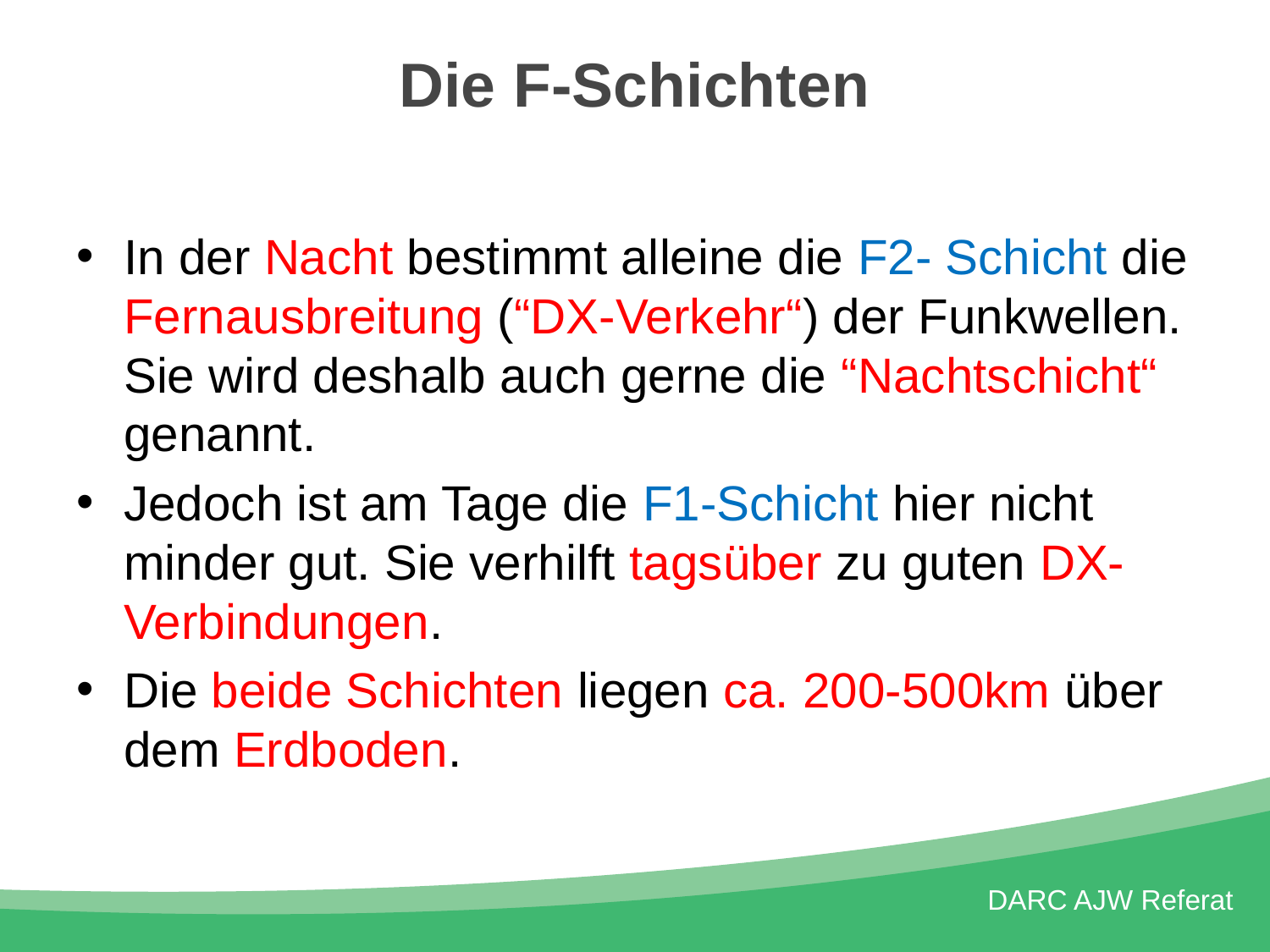

# Die F-Schichten

In der Nacht bestimmt alleine die F2- Schicht die Fernausbreitung (“DX-Verkehr“) der Funkwellen. Sie wird deshalb auch gerne die “Nachtschicht“ genannt.
Jedoch ist am Tage die F1-Schicht hier nicht minder gut. Sie verhilft tagsüber zu guten DX-Verbindungen.
Die beide Schichten liegen ca. 200-500km über dem Erdboden.